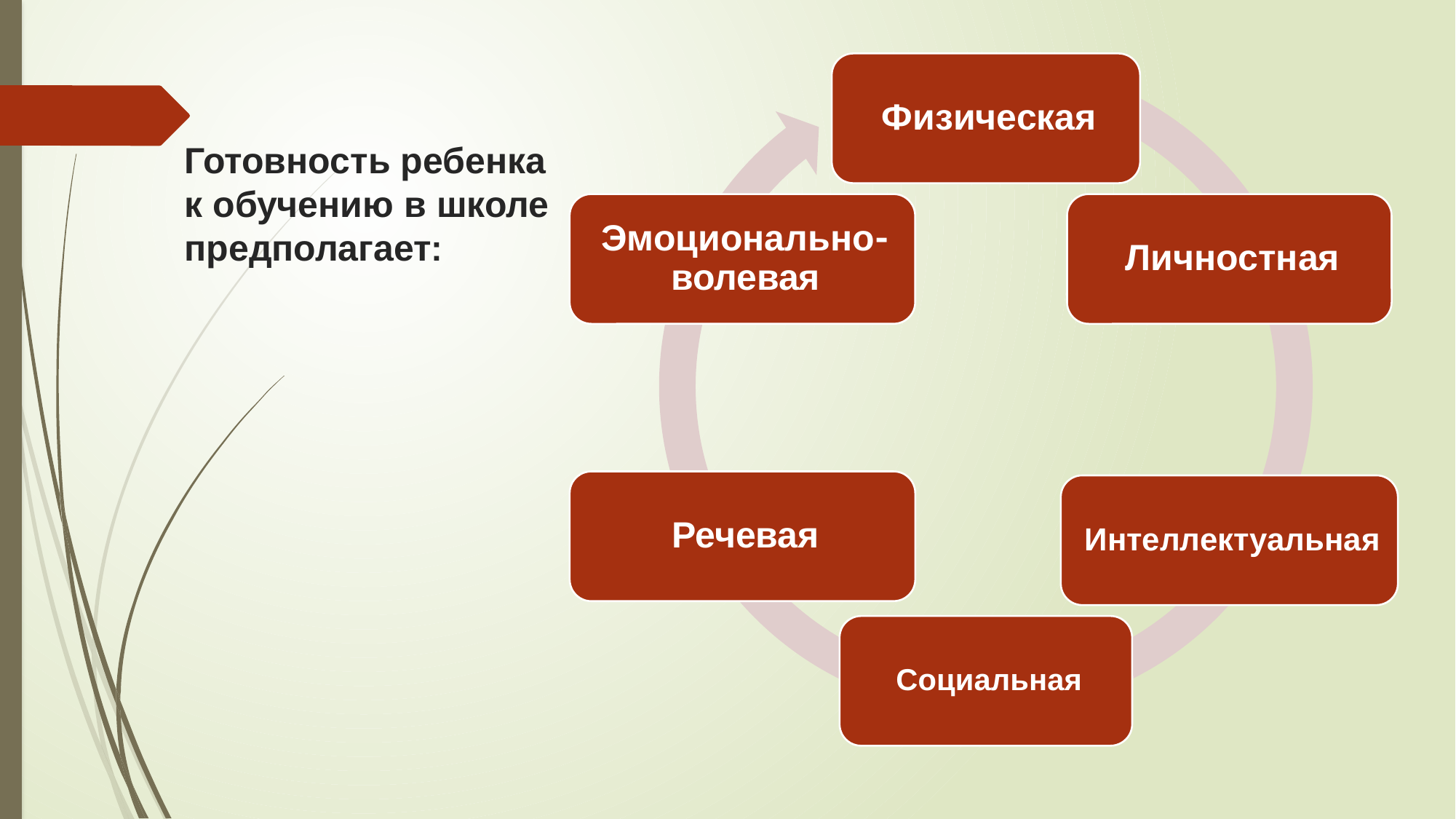

Физическая
Личностная
Интеллектуальная
Социальная
Речевая
Эмоционально-волевая
# Готовность ребенка к обучению в школе предполагает: